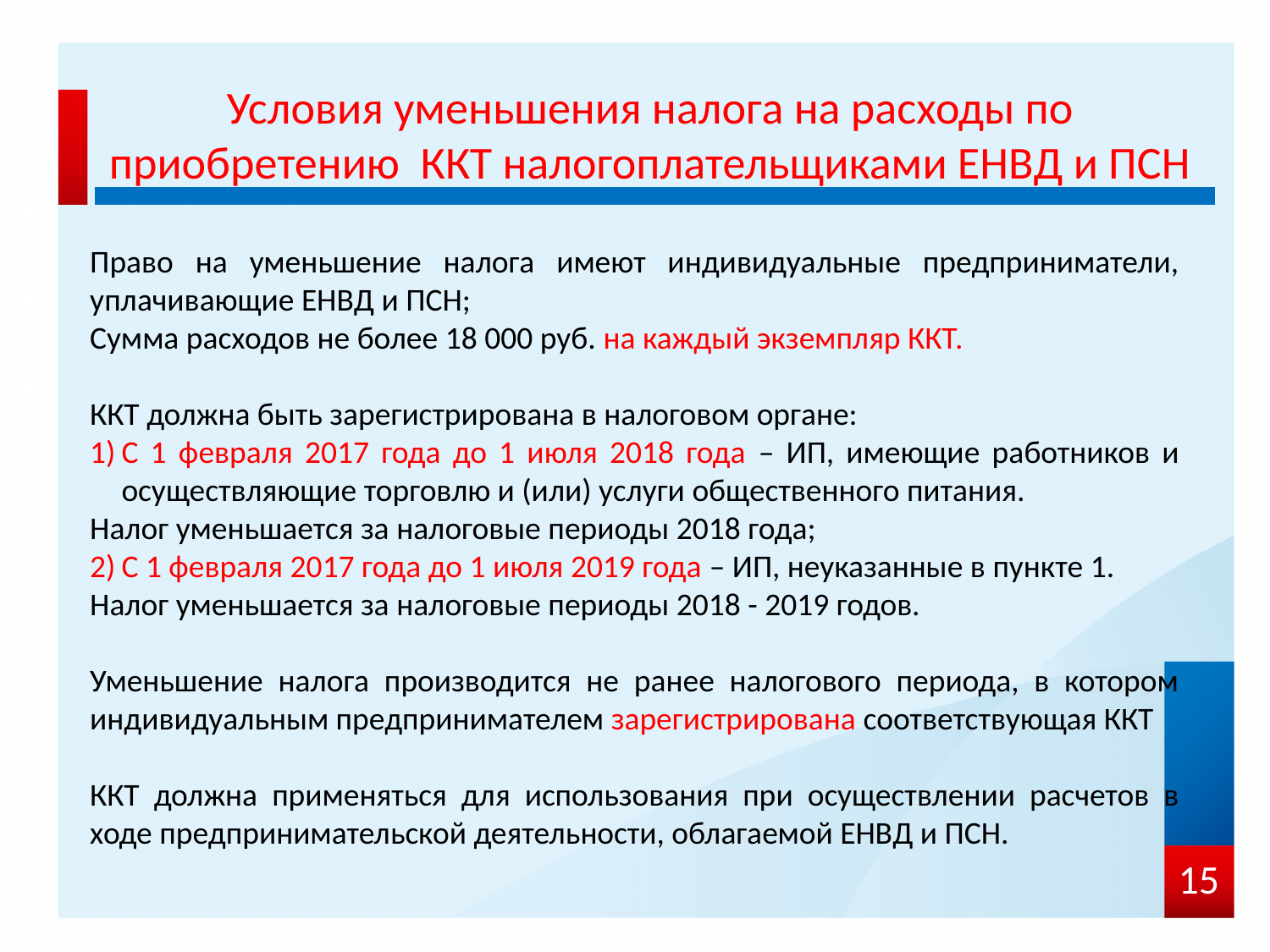

# Условия уменьшения налога на расходы по приобретению  ККТ налогоплательщиками ЕНВД и ПСН
Право на уменьшение налога имеют индивидуальные предприниматели, уплачивающие ЕНВД и ПСН;
Сумма расходов не более 18 000 руб. на каждый экземпляр ККТ.

ККТ должна быть зарегистрирована в налоговом органе:
С 1 февраля 2017 года до 1 июля 2018 года – ИП, имеющие работников и осуществляющие торговлю и (или) услуги общественного питания.
Налог уменьшается за налоговые периоды 2018 года;
С 1 февраля 2017 года до 1 июля 2019 года – ИП, неуказанные в пункте 1.
Налог уменьшается за налоговые периоды 2018 - 2019 годов.

Уменьшение налога производится не ранее налогового периода, в котором индивидуальным предпринимателем зарегистрирована соответствующая ККТ

ККТ должна применяться для использования при осуществлении расчетов в ходе предпринимательской деятельности, облагаемой ЕНВД и ПСН.

15